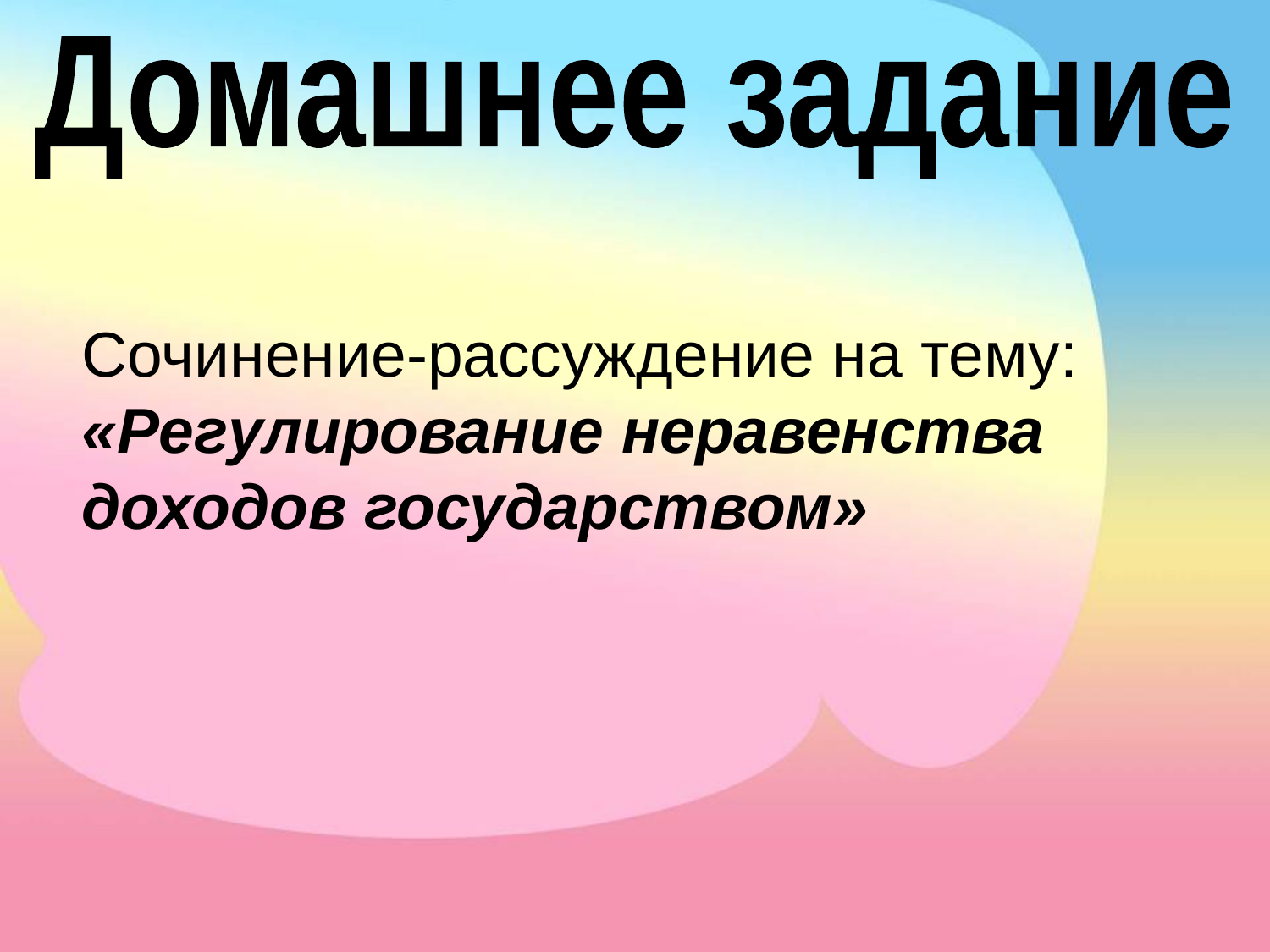

Домашнее задание
Сочинение-рассуждение на тему:
«Регулирование неравенства доходов государством»